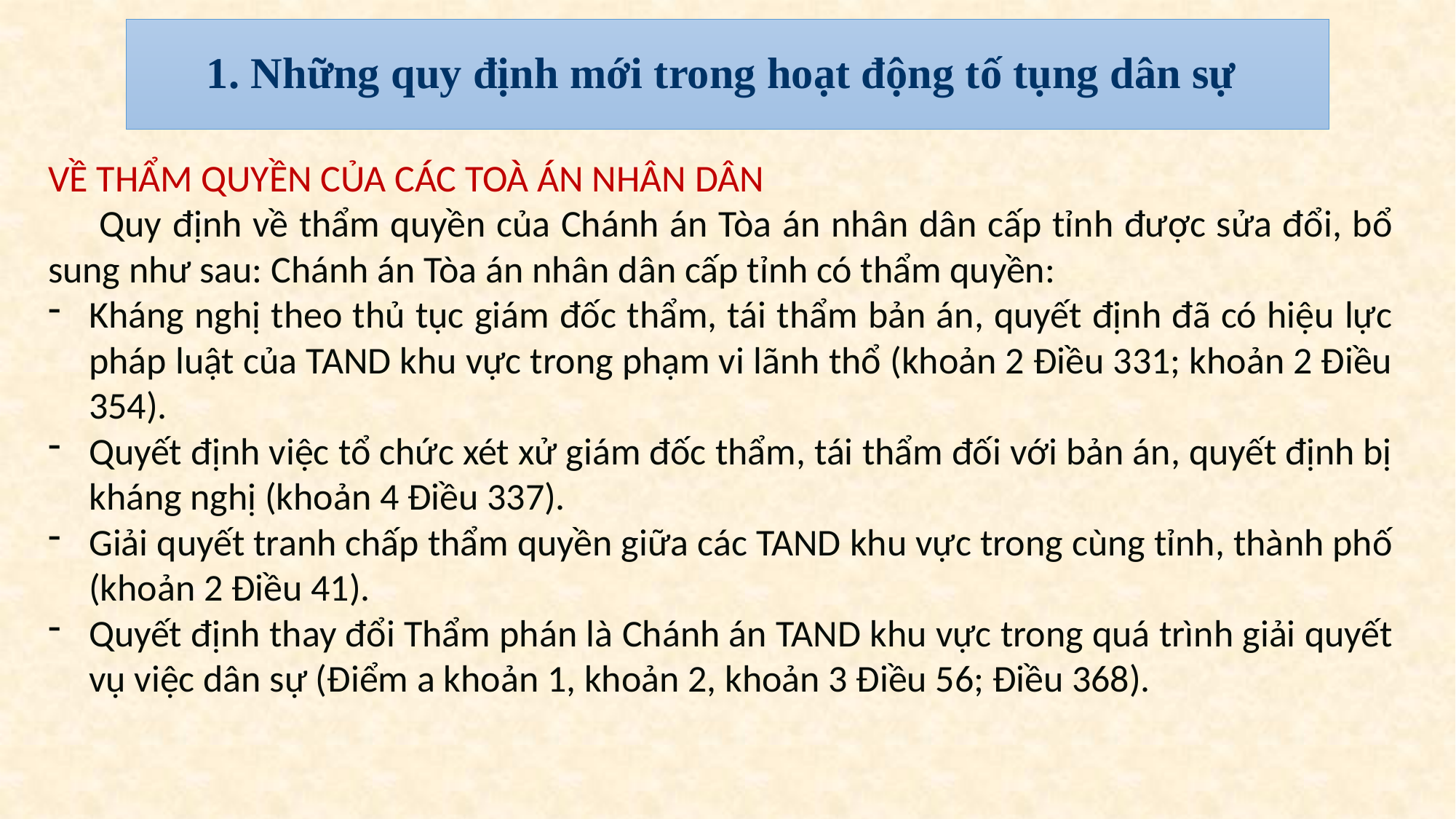

# 1. Những quy định mới trong hoạt động tố tụng dân sự
VỀ THẨM QUYỀN CỦA CÁC TOÀ ÁN NHÂN DÂN
Quy định về thẩm quyền của Chánh án Tòa án nhân dân cấp tỉnh được sửa đổi, bổ sung như sau: Chánh án Tòa án nhân dân cấp tỉnh có thẩm quyền:
Kháng nghị theo thủ tục giám đốc thẩm, tái thẩm bản án, quyết định đã có hiệu lực pháp luật của TAND khu vực trong phạm vi lãnh thổ (khoản 2 Điều 331; khoản 2 Điều 354).
Quyết định việc tổ chức xét xử giám đốc thẩm, tái thẩm đối với bản án, quyết định bị kháng nghị (khoản 4 Điều 337).
Giải quyết tranh chấp thẩm quyền giữa các TAND khu vực trong cùng tỉnh, thành phố (khoản 2 Điều 41).
Quyết định thay đổi Thẩm phán là Chánh án TAND khu vực trong quá trình giải quyết vụ việc dân sự (Điểm a khoản 1, khoản 2, khoản 3 Điều 56; Điều 368).